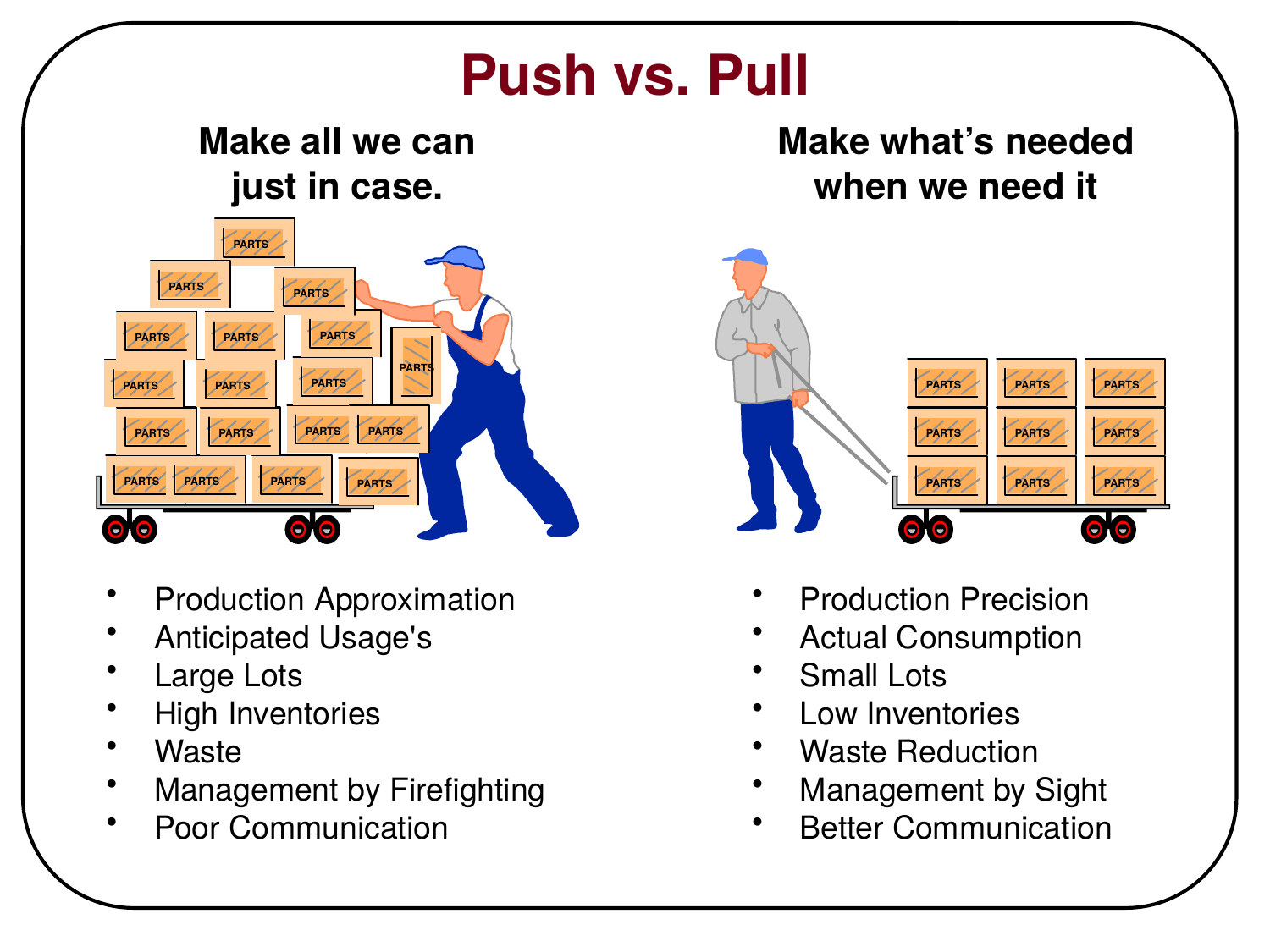

# Push vs. Pull
Make all we can
just in case.
Make what’s needed
when we need it

PARTS

PARTS

PARTS

PARTS

PARTS

PARTS

PARTS

PARTS

PARTS

PARTS

PARTS

PARTS

PARTS

PARTS

PARTS

PARTS

PARTS

PARTS

PARTS

PARTS

PARTS

PARTS

PARTS

PARTS

PARTS

PARTS

PARTS

  Production Approximation
  Anticipated Usage's
  Large Lots
  High Inventories
  Waste
  Management by Firefighting
  Poor Communication
  Production Precision
  Actual Consumption
  Small Lots
  Low Inventories
  Waste Reduction
  Management by Sight
  Better Communication